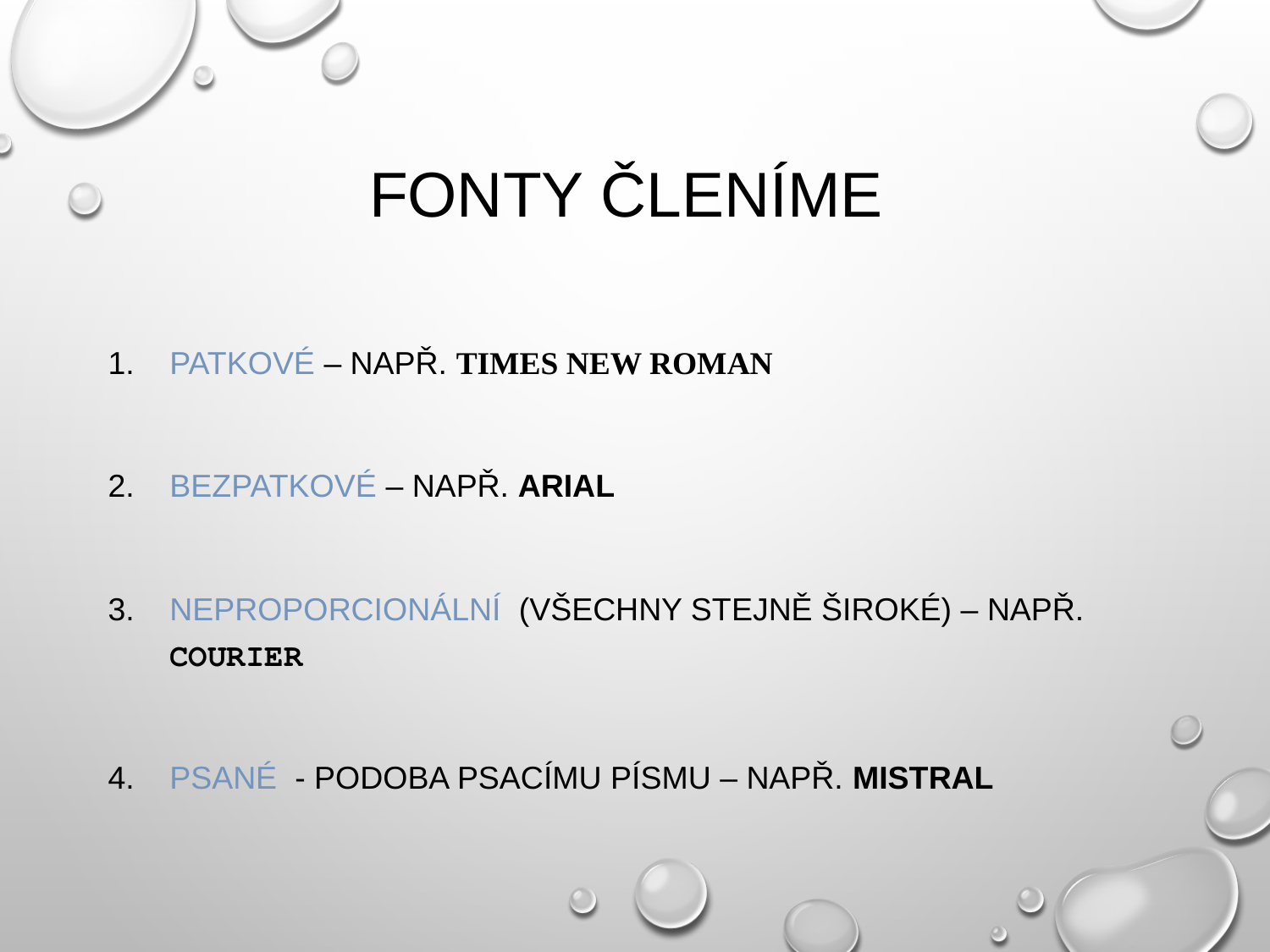

# Fonty členíme
Patkové – např. Times New Roman

Bezpatkové – např. Arial

Neproporcionální  (všechny stejně široké) – např. Courier

Psané  - podoba psacímu písmu – např. Mistral